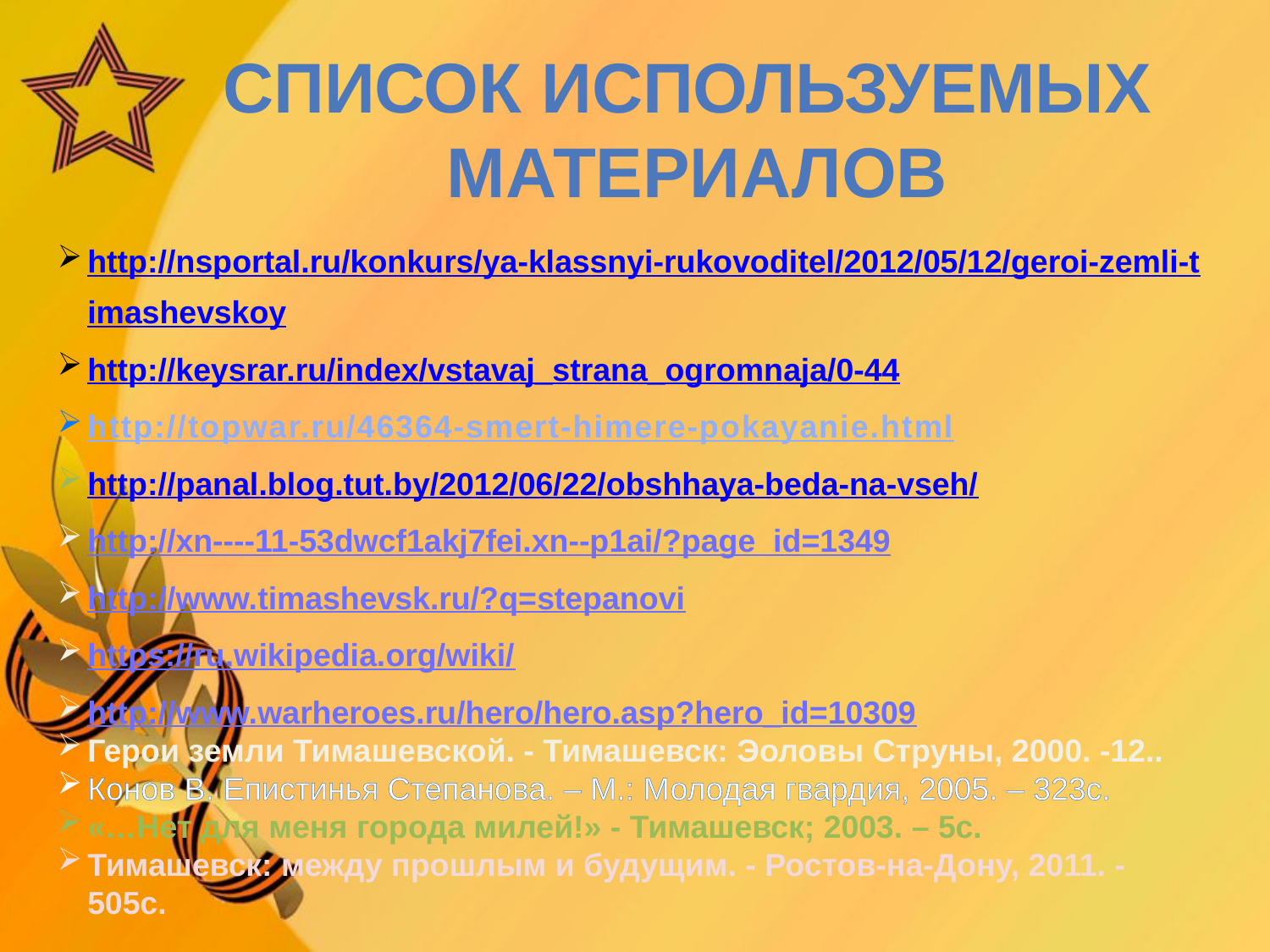

СПИСОК ИСПОЛЬЗУЕМЫХ
МАТЕРИАЛОВ
http://nsportal.ru/konkurs/ya-klassnyi-rukovoditel/2012/05/12/geroi-zemli-timashevskoy
http://keysrar.ru/index/vstavaj_strana_ogromnaja/0-44
http://topwar.ru/46364-smert-himere-pokayanie.html
http://panal.blog.tut.by/2012/06/22/obshhaya-beda-na-vseh/
http://xn----11-53dwcf1akj7fei.xn--p1ai/?page_id=1349
http://www.timashevsk.ru/?q=stepanovi
https://ru.wikipedia.org/wiki/
http://www.warheroes.ru/hero/hero.asp?hero_id=10309
Герои земли Тимашевской. - Тимашевск: Эоловы Струны, 2000. -12..
Конов В. Епистинья Степанова. – М.: Молодая гвардия, 2005. – 323с.
«…Нет для меня города милей!» - Тимашевск; 2003. – 5с.
Тимашевск: между прошлым и будущим. - Ростов-на-Дону, 2011. -505с.